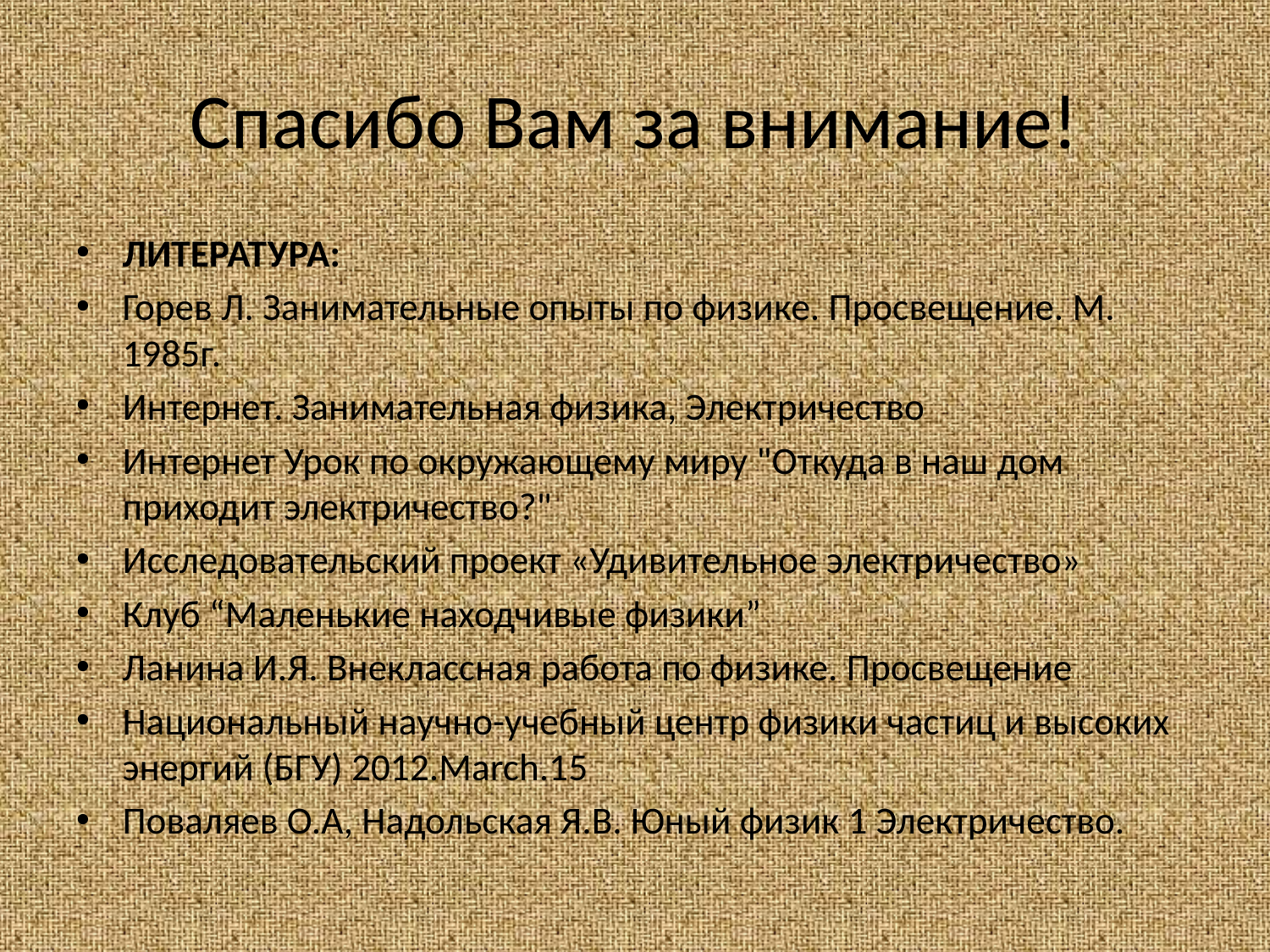

# Спасибо Вам за внимание!
ЛИТЕРАТУРА:
Горев Л. Занимательные опыты по физике. Просвещение. М. 1985г.
Интернет. Занимательная физика, Электричество
Интернет Урок по окружающему миру "Откуда в наш дом приходит электричество?"
Исследовательский проект «Удивительное электричество»
Клуб “Маленькие находчивые физики”
Ланина И.Я. Внеклассная работа по физике. Просвещение
Национальный научно-учебный центр физики частиц и высоких энергий (БГУ) 2012.March.15
Поваляев О.А, Надольская Я.В. Юный физик 1 Электричество.